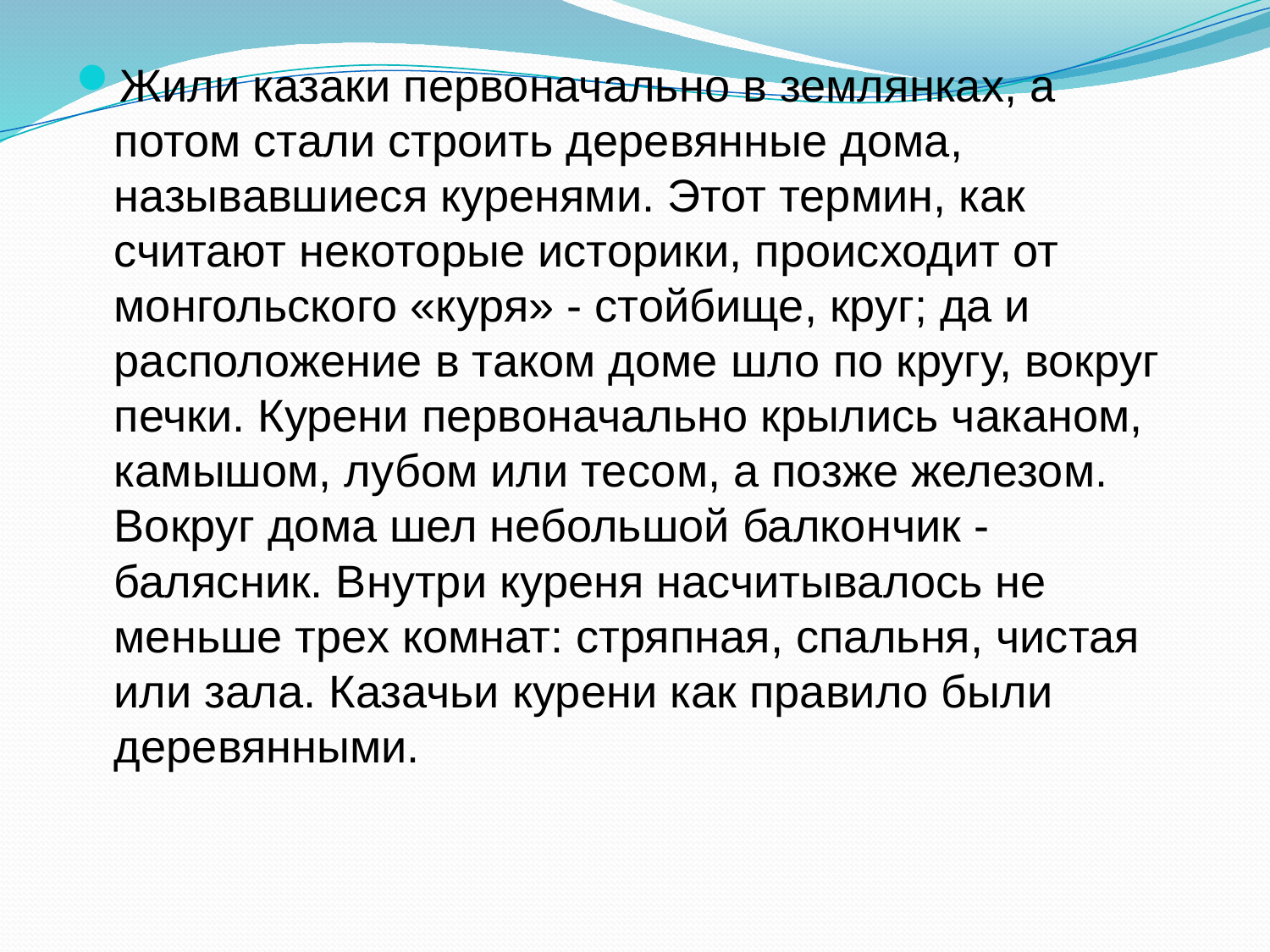

Жили казаки первоначально в землянках, а потом стали строить деревянные дома, называвшиеся куренями. Этот термин, как считают некоторые историки, происходит от монгольского «куря» - стойбище, круг; да и расположение в таком доме шло по кругу, вокруг печки. Курени первоначально крылись чаканом, камышом, лубом или тесом, а позже железом. Вокруг дома шел небольшой балкончик - балясник. Внутри куреня насчитывалось не меньше трех комнат: стряпная, спальня, чистая или зала. Казачьи курени как правило были деревянными.